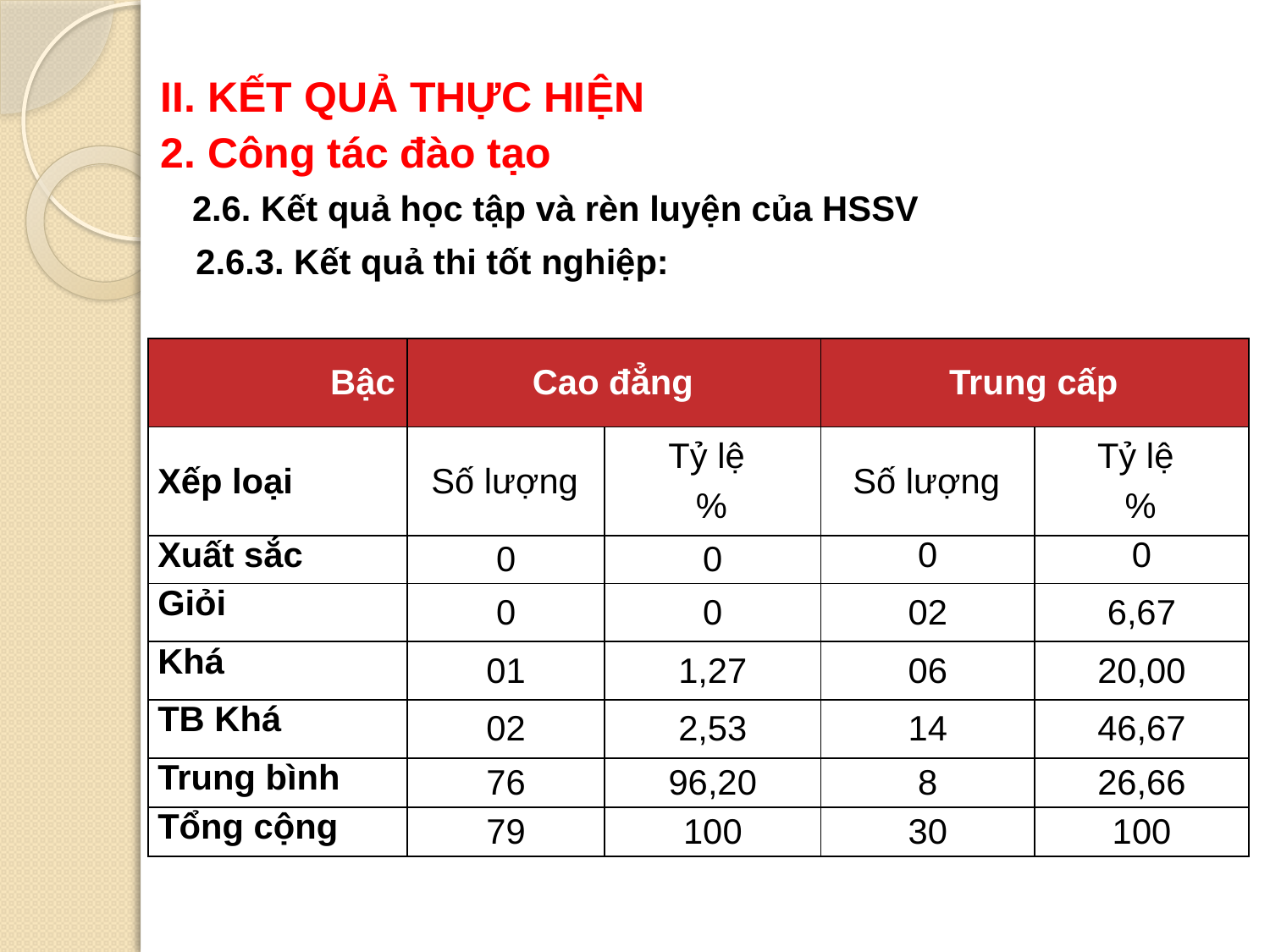

II. KẾT QUẢ THỰC HIỆN
2. Công tác đào tạo
2.6. Kết quả học tập và rèn luyện của HSSV
2.6.3. Kết quả thi tốt nghiệp:
| Bậc | Cao đẳng |  | Trung cấp |  |
| --- | --- | --- | --- | --- |
| Xếp loại | Số lượng | Tỷ lệ % | Số lượng | Tỷ lệ % |
| Xuất sắc | 0 | 0 | 0 | 0 |
| Giỏi | 0 | 0 | 02 | 6,67 |
| Khá | 01 | 1,27 | 06 | 20,00 |
| TB Khá | 02 | 2,53 | 14 | 46,67 |
| Trung bình | 76 | 96,20 | 8 | 26,66 |
| Tổng cộng | 79 | 100 | 30 | 100 |